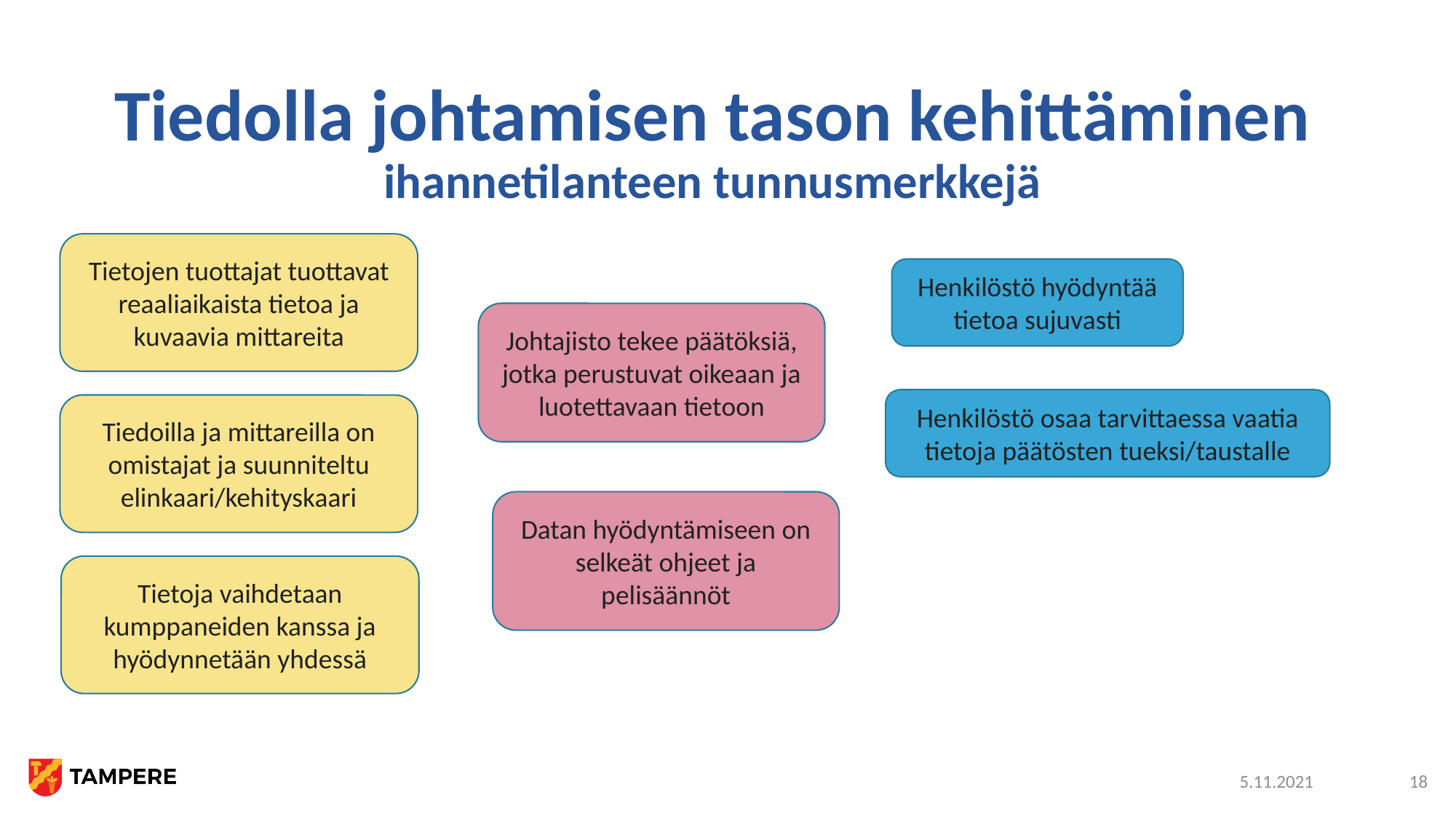

# Tiedolla johtamisen tason kehittäminen ihannetilanteen tunnusmerkkejä
Tietojen tuottajat tuottavat reaaliaikaista tietoa ja kuvaavia mittareita
Henkilöstö hyödyntää tietoa sujuvasti
Johtajisto tekee päätöksiä, jotka perustuvat oikeaan ja luotettavaan tietoon
Henkilöstö osaa tarvittaessa vaatia tietoja päätösten tueksi/taustalle
Tiedoilla ja mittareilla on omistajat ja suunniteltu elinkaari/kehityskaari
Datan hyödyntämiseen on selkeät ohjeet ja pelisäännöt
Tietoja vaihdetaan kumppaneiden kanssa ja hyödynnetään yhdessä
5.11.2021
18